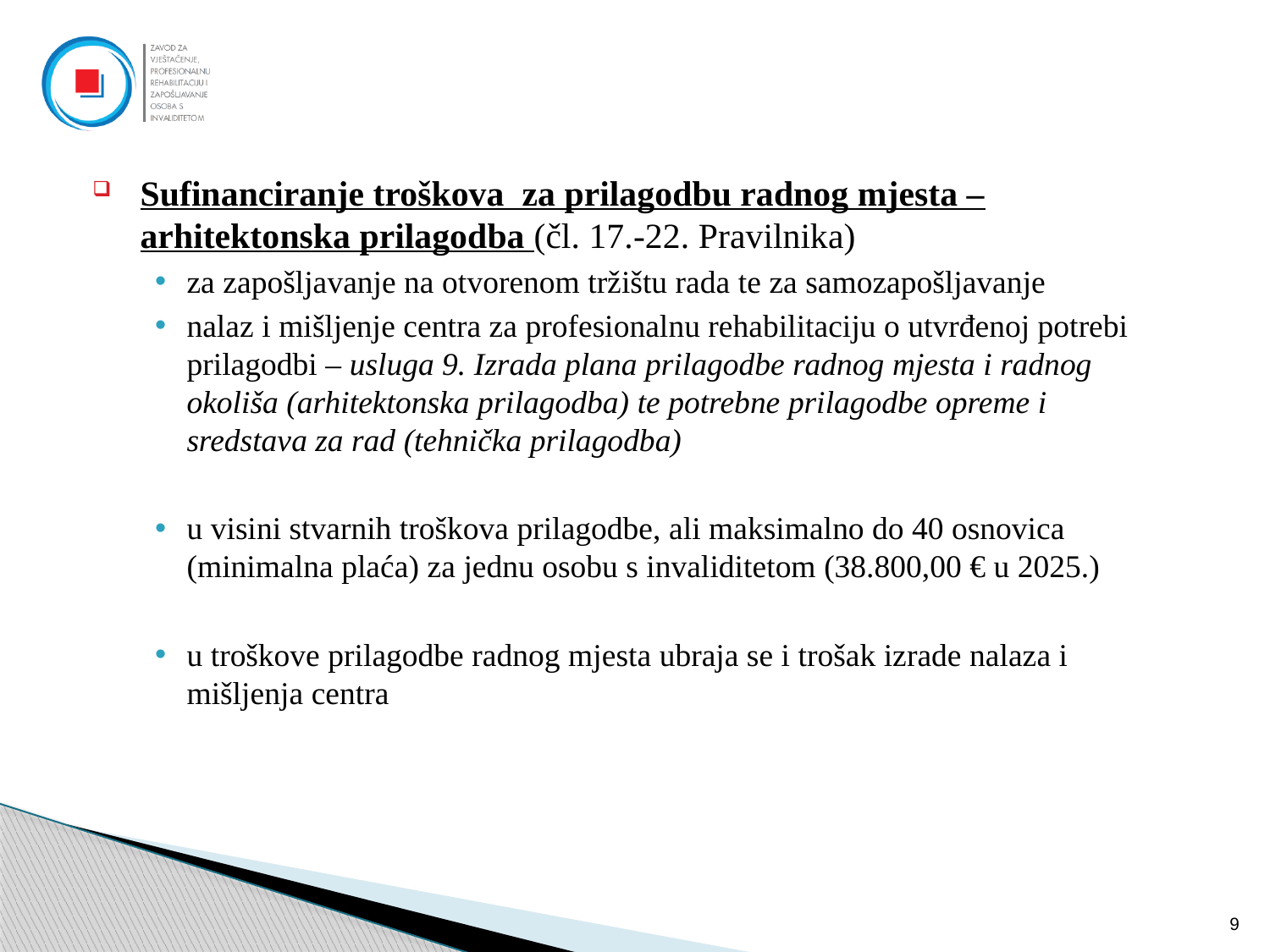

Sufinanciranje troškova  za prilagodbu radnog mjesta – arhitektonska prilagodba (čl. 17.-22. Pravilnika)
za zapošljavanje na otvorenom tržištu rada te za samozapošljavanje
nalaz i mišljenje centra za profesionalnu rehabilitaciju o utvrđenoj potrebi prilagodbi – usluga 9. Izrada plana prilagodbe radnog mjesta i radnog okoliša (arhitektonska prilagodba) te potrebne prilagodbe opreme i sredstava za rad (tehnička prilagodba)

u visini stvarnih troškova prilagodbe, ali maksimalno do 40 osnovica (minimalna plaća) za jednu osobu s invaliditetom (38.800,00 € u 2025.)

u troškove prilagodbe radnog mjesta ubraja se i trošak izrade nalaza i mišljenja centra

9